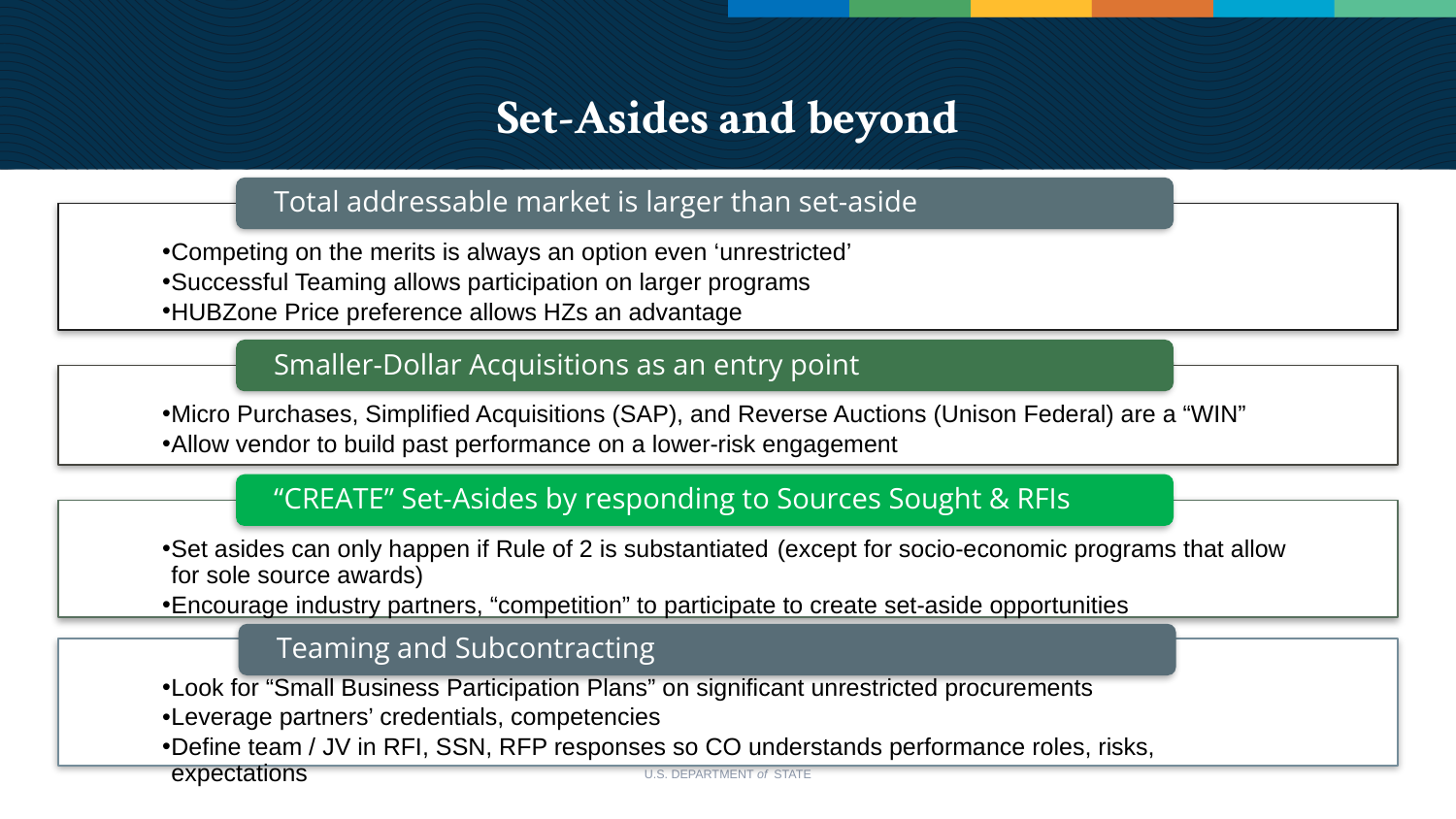

# Set-Asides and beyond

Total addressable market is larger than set-aside

Competing on the merits is always an option even ‘unrestricted’
Successful Teaming allows participation on larger programs
HUBZone Price preference allows HZs an advantage

Smaller-Dollar Acquisitions as an entry point

Micro Purchases, Simplified Acquisitions (SAP), and Reverse Auctions (Unison Federal) are a “WIN”
Allow vendor to build past performance on a lower-risk engagement

“CREATE” Set-Asides by responding to Sources Sought & RFIs

Set asides can only happen if Rule of 2 is substantiated (except for socio-economic programs that allow for sole source awards)
Encourage industry partners, “competition” to participate to create set-aside opportunities

Teaming and Subcontracting

Look for “Small Business Participation Plans” on significant unrestricted procurements
Leverage partners’ credentials, competencies
Define team / JV in RFI, SSN, RFP responses so CO understands performance roles, risks, expectations